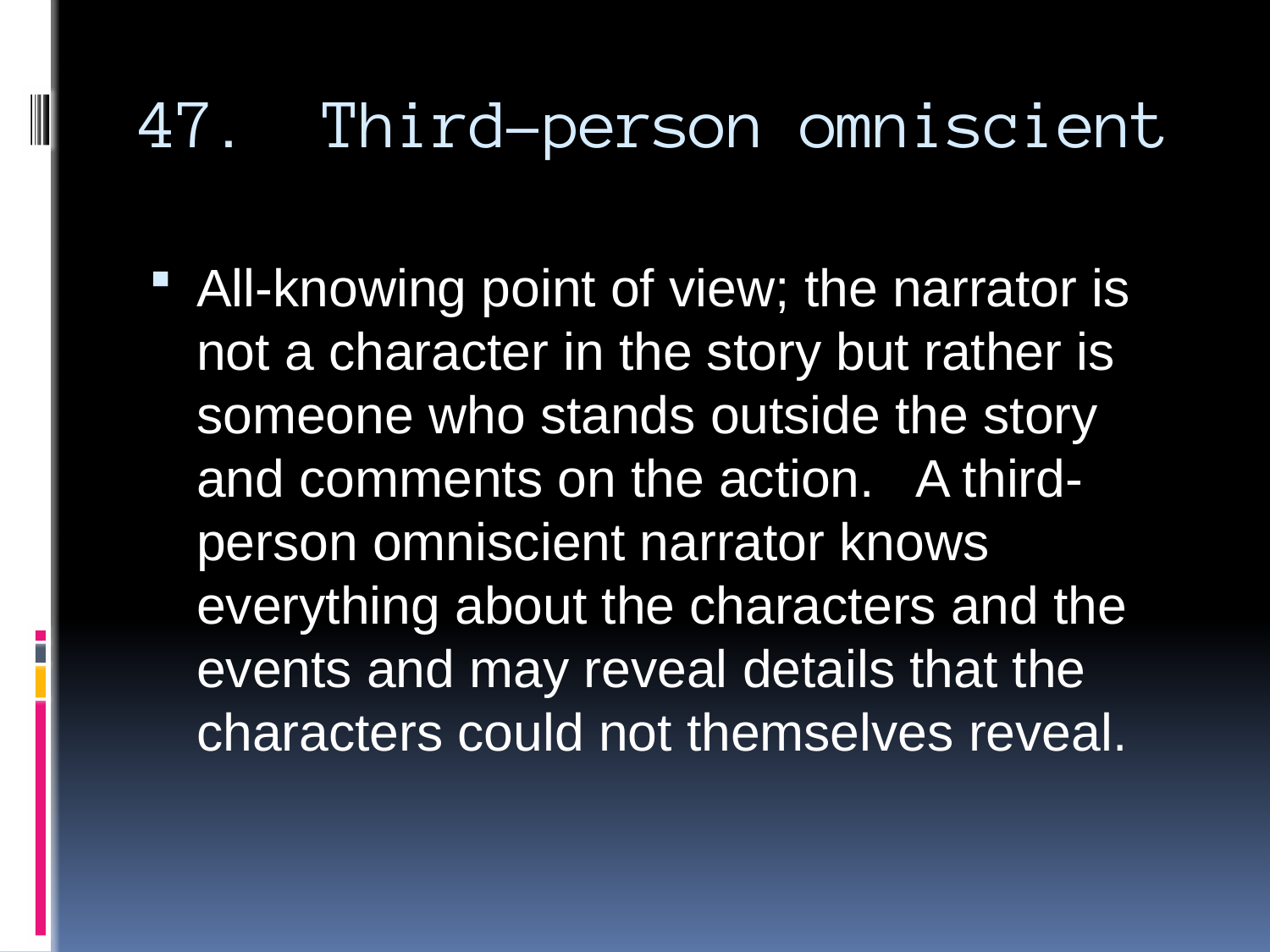

# 47.  Third-person omniscient
All-knowing point of view; the narrator is not a character in the story but rather is someone who stands outside the story and comments on the action.   A third-person omniscient narrator knows everything about the characters and the events and may reveal details that the characters could not themselves reveal.